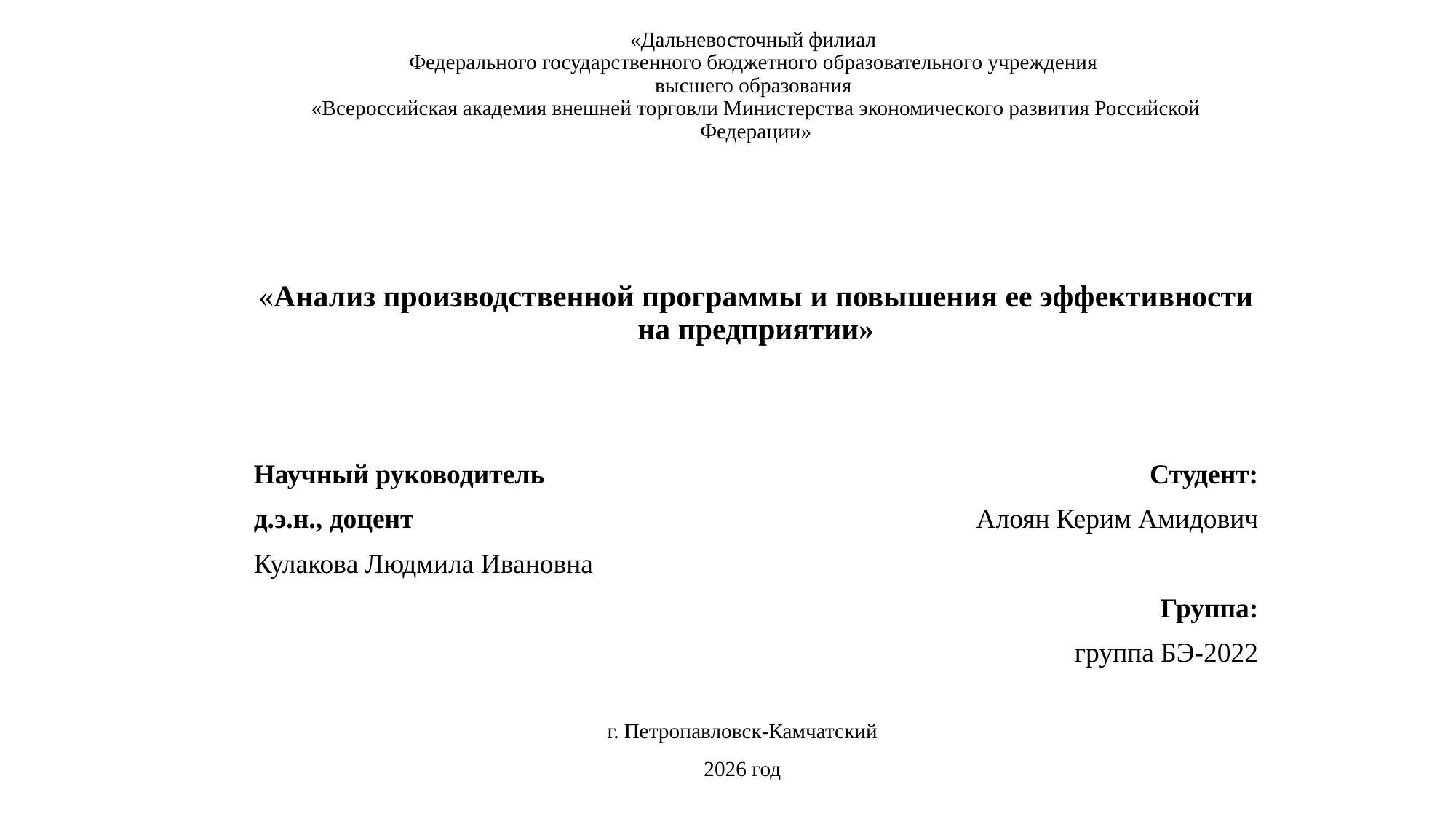

«Дальневосточный филиал
Федерального государственного бюджетного образовательного учреждения
высшего образования
«Всероссийская академия внешней торговли Министерства экономического развития Российской Федерации»
«Анализ производственной программы и повышения ее эффективности на предприятии»
Научный руководитель
д.э.н., доцент
Кулакова Людмила Ивановна

Студент:
Алоян Керим Амидович

Группа:
группа БЭ-2022

г. Петропавловск-Камчатский
2026 год